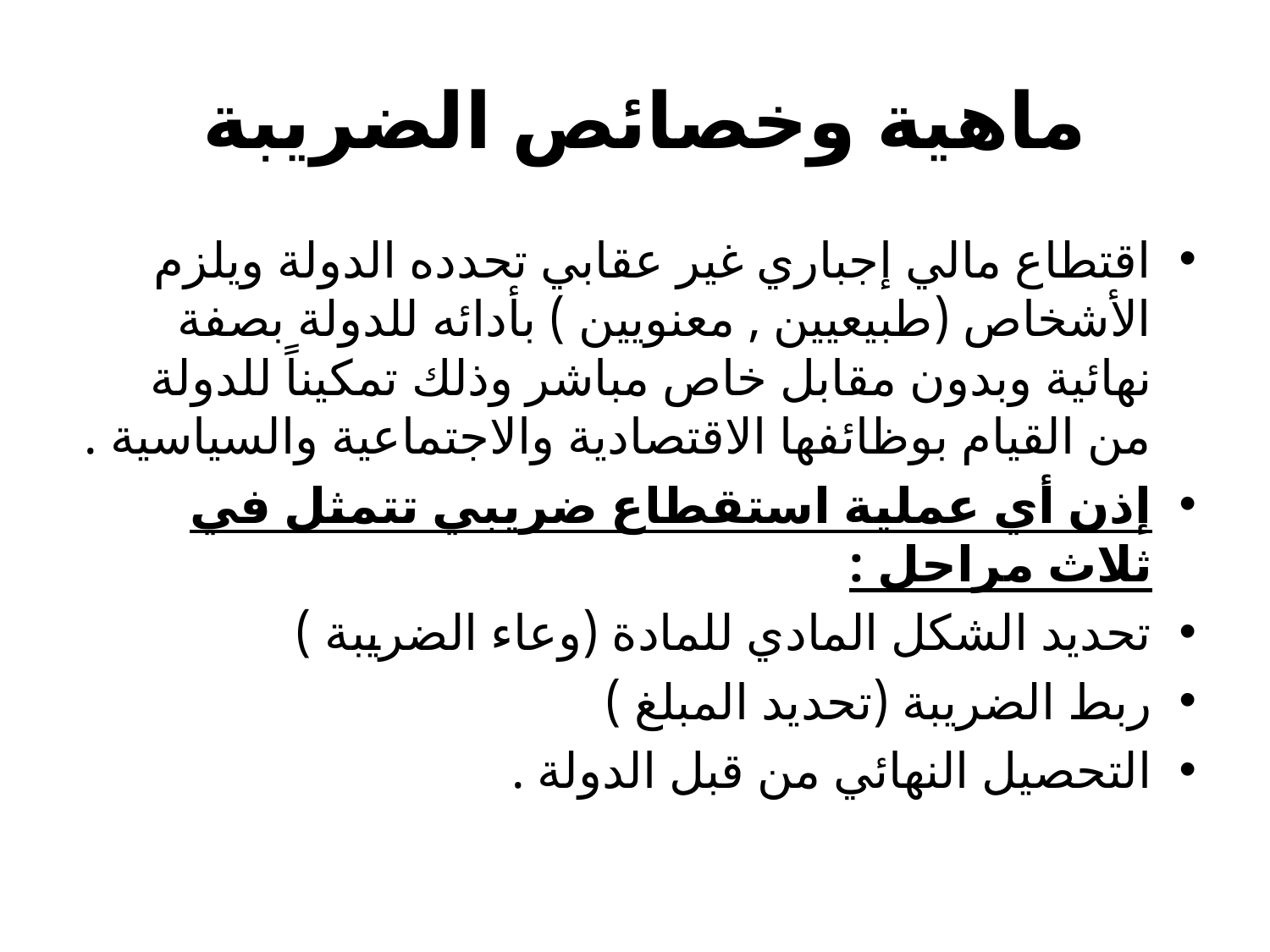

# ماهية وخصائص الضريبة
اقتطاع مالي إجباري غير عقابي تحدده الدولة ويلزم الأشخاص (طبيعيين , معنويين ) بأدائه للدولة بصفة نهائية وبدون مقابل خاص مباشر وذلك تمكيناً للدولة من القيام بوظائفها الاقتصادية والاجتماعية والسياسية .
إذن أي عملية استقطاع ضريبي تتمثل في ثلاث مراحل :
تحديد الشكل المادي للمادة (وعاء الضريبة )
ربط الضريبة (تحديد المبلغ )
التحصيل النهائي من قبل الدولة .